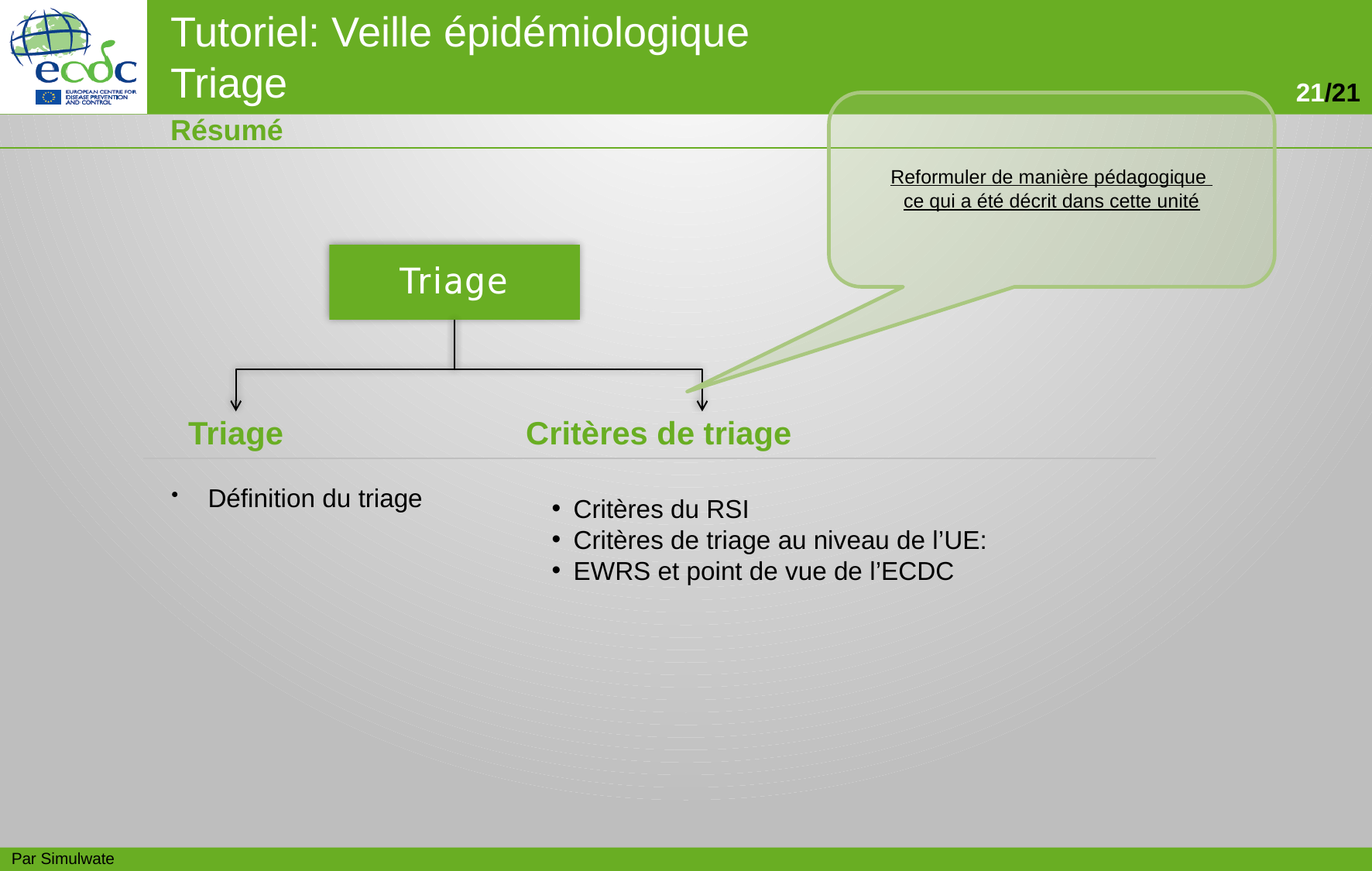

Reformuler de manière pédagogique
ce qui a été décrit dans cette unité
Résumé
Triage
Triage
Critères de triage
Définition du triage
Critères du RSI
Critères de triage au niveau de l’UE:
EWRS et point de vue de l’ECDC